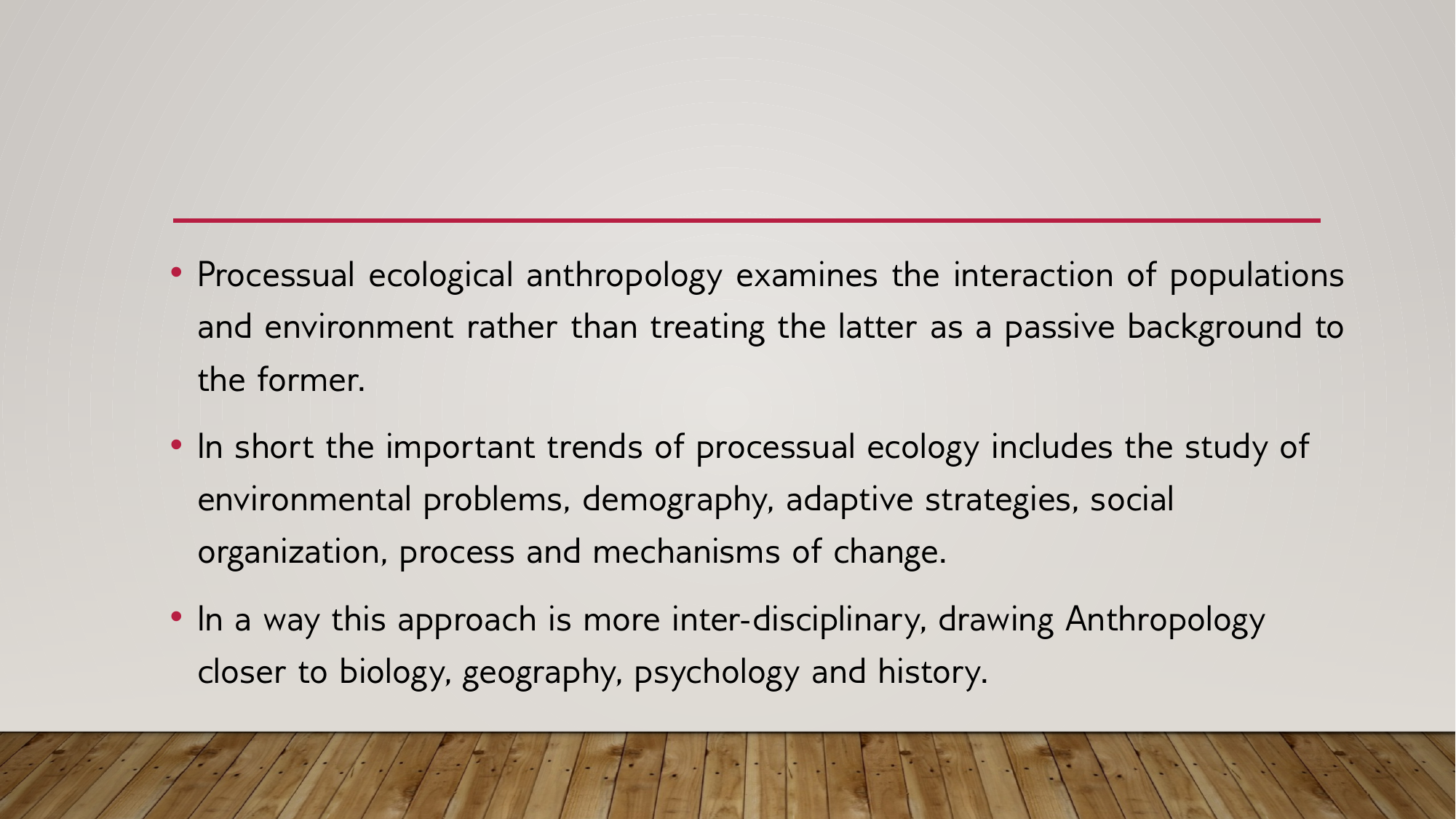

Processual ecological anthropology examines the interaction of populations and environment rather than treating the latter as a passive background to the former.
In short the important trends of processual ecology includes the study of environmental problems, demography, adaptive strategies, social organization, process and mechanisms of change.
In a way this approach is more inter-disciplinary, drawing Anthropology closer to biology, geography, psychology and history.